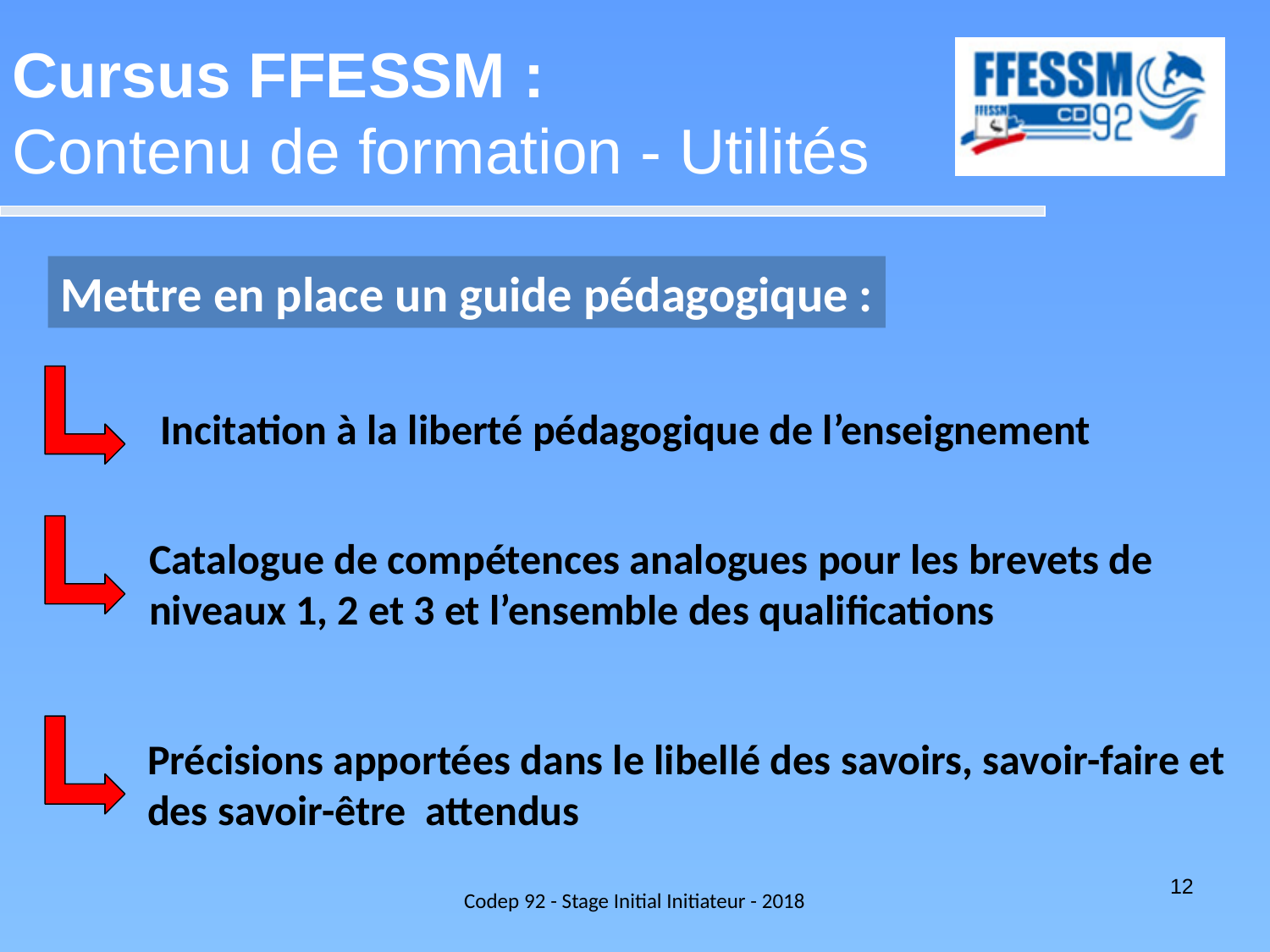

Cursus FFESSM :
Contenu de formation - Utilités
Mettre en place un guide pédagogique :

Incitation à la liberté pédagogique de l’enseignement

Catalogue de compétences analogues pour les brevets de
niveaux 1, 2 et 3 et l’ensemble des qualifications

Précisions apportées dans le libellé des savoirs, savoir-faire et des savoir-être  attendus
Codep 92 - Stage Initial Initiateur - 2018
12